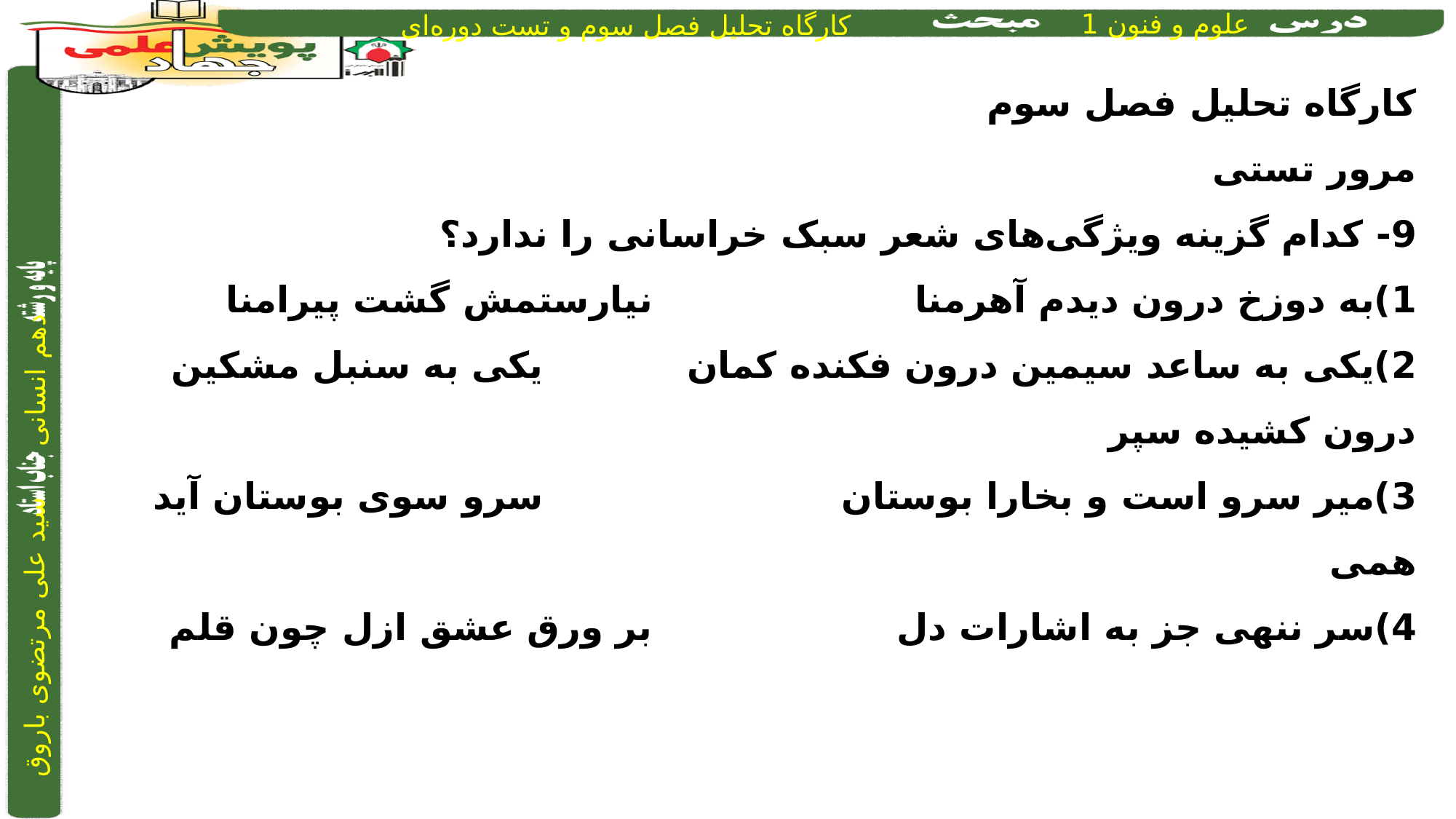

کارگاه تحلیل فصل سوم
مرور تستی
9- کدام گزینه ویژگی‌های شعر سبک خراسانی را ندارد؟
1)به دوزخ درون دیدم آهرمنا		 		نیارستمش گشت پیرامنا
2)یکی به ساعد سیمین درون فکنده کمان	 		یکی به سنبل مشکین درون کشیده سپر
3)میر سرو است و بخارا بوستان		 		سرو سوی بوستان آید همی
4)سر ننهی جز به اشارات دل			 	بر ورق عشق ازل چون قلم

4